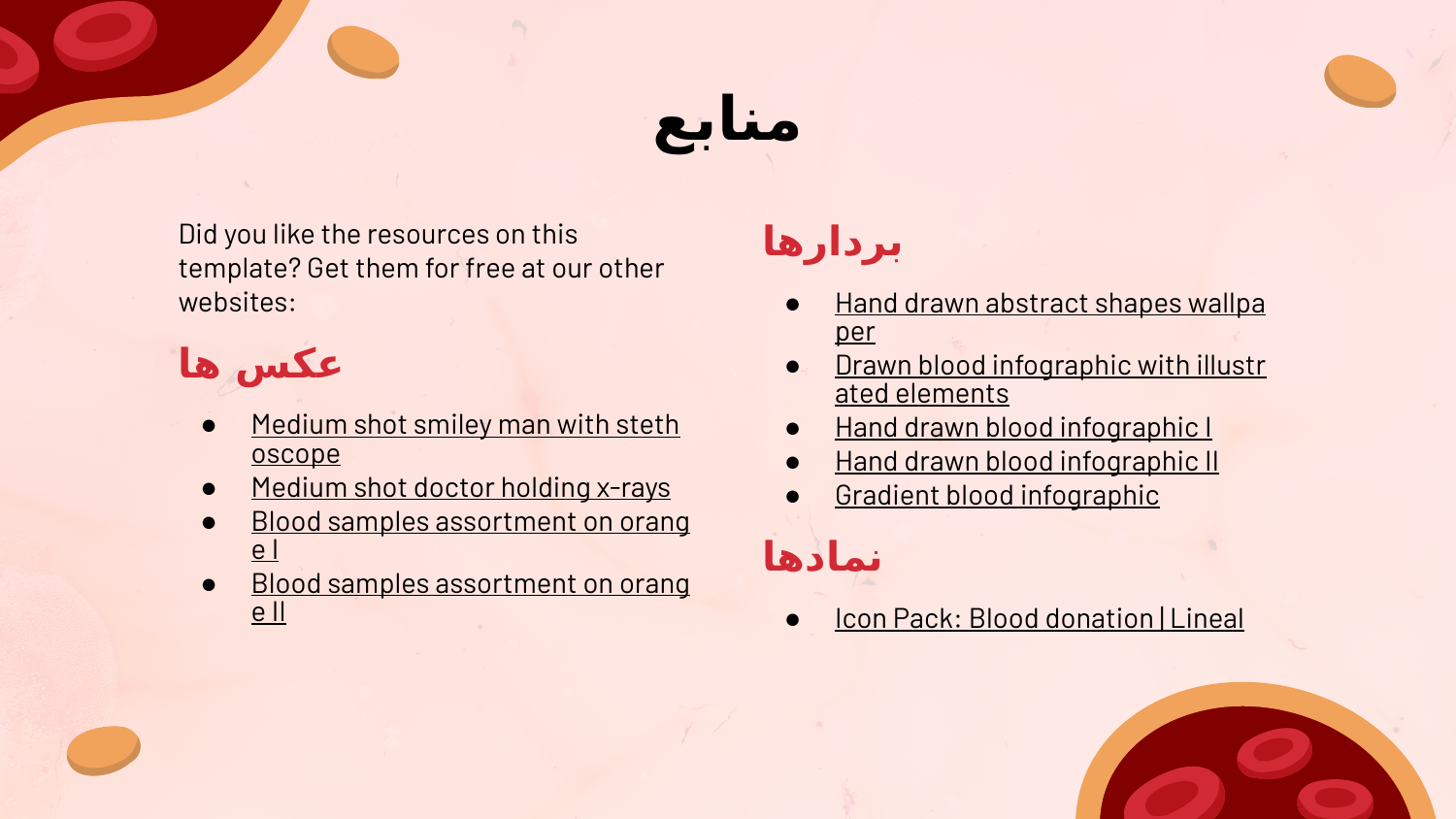

# منابع
Did you like the resources on this template? Get them for free at our other websites:
عکس ها
Medium shot smiley man with stethoscope
Medium shot doctor holding x-rays
Blood samples assortment on orange I
Blood samples assortment on orange II
بردارها
Hand drawn abstract shapes wallpaper
Drawn blood infographic with illustrated elements
Hand drawn blood infographic I
Hand drawn blood infographic II
Gradient blood infographic
نمادها
Icon Pack: Blood donation | Lineal